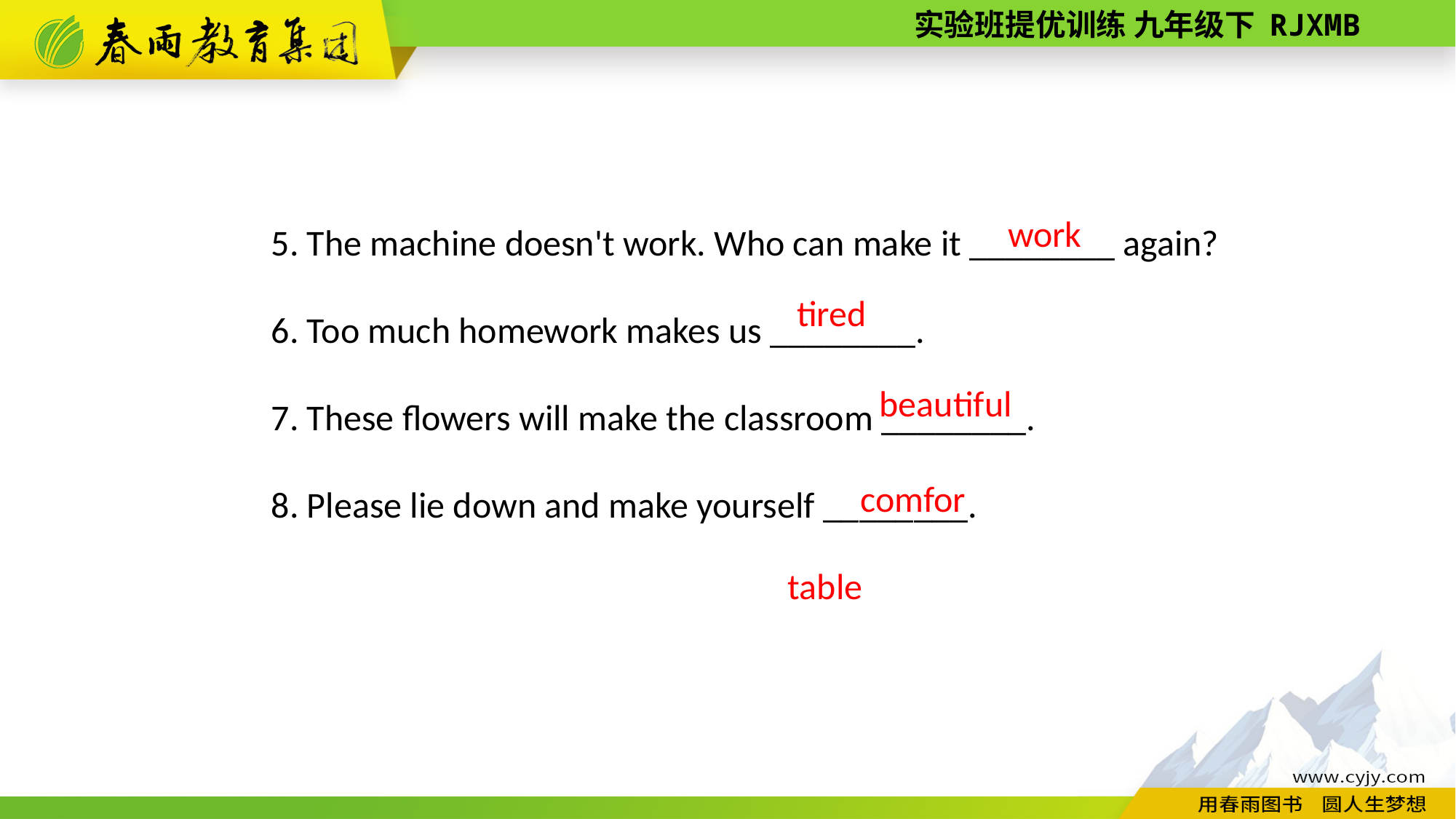

5. The machine doesn't work. Who can make it ________ again?
6. Too much homework makes us ________.
7. These flowers will make the classroom ________.
8. Please lie down and make yourself ________.
work
tired
beautiful
comfortable